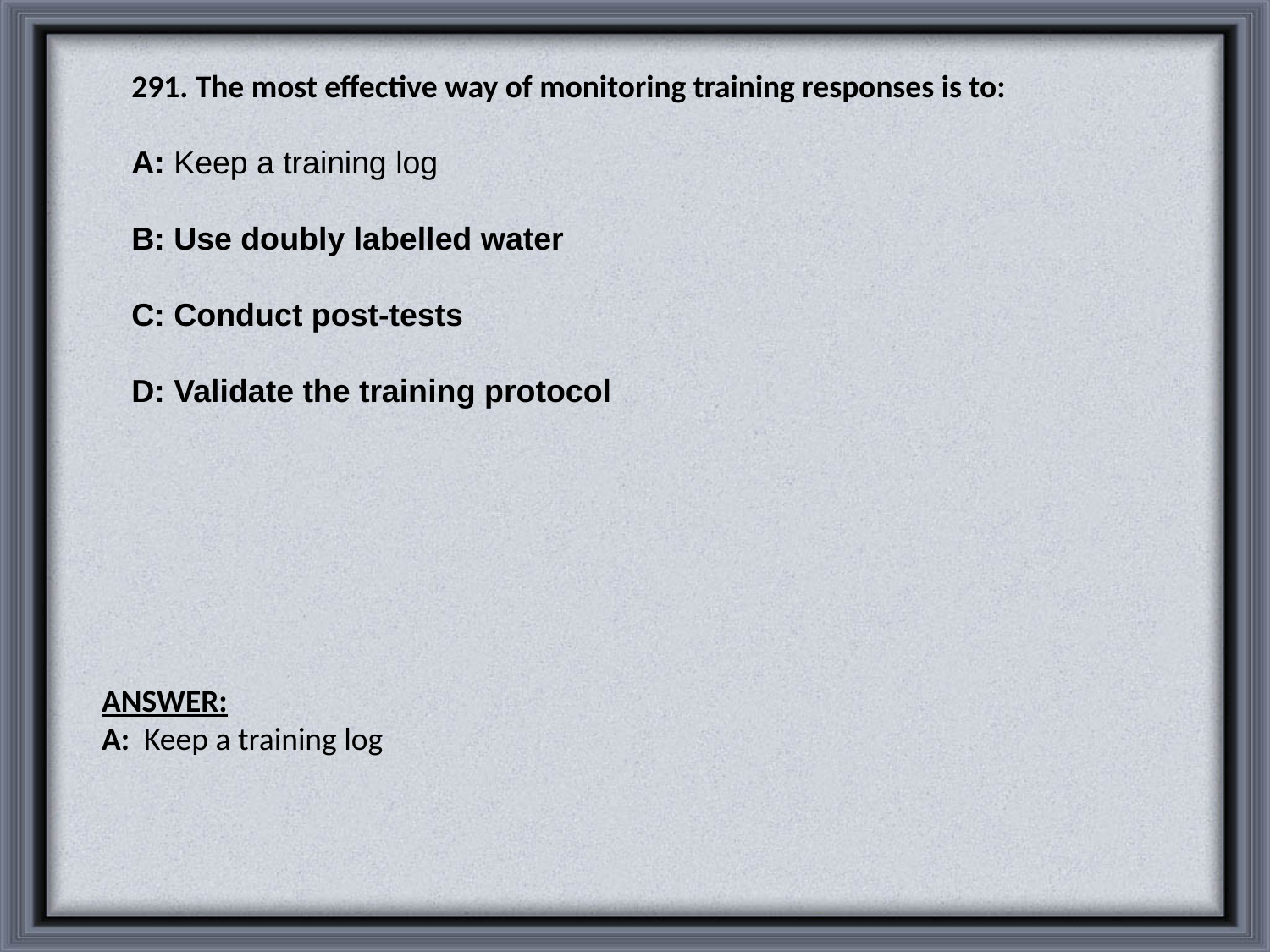

291. The most effective way of monitoring training responses is to:

A: Keep a training log

B: Use doubly labelled water

C: Conduct post-tests

D: Validate the training protocol

ANSWER:
A:  Keep a training log